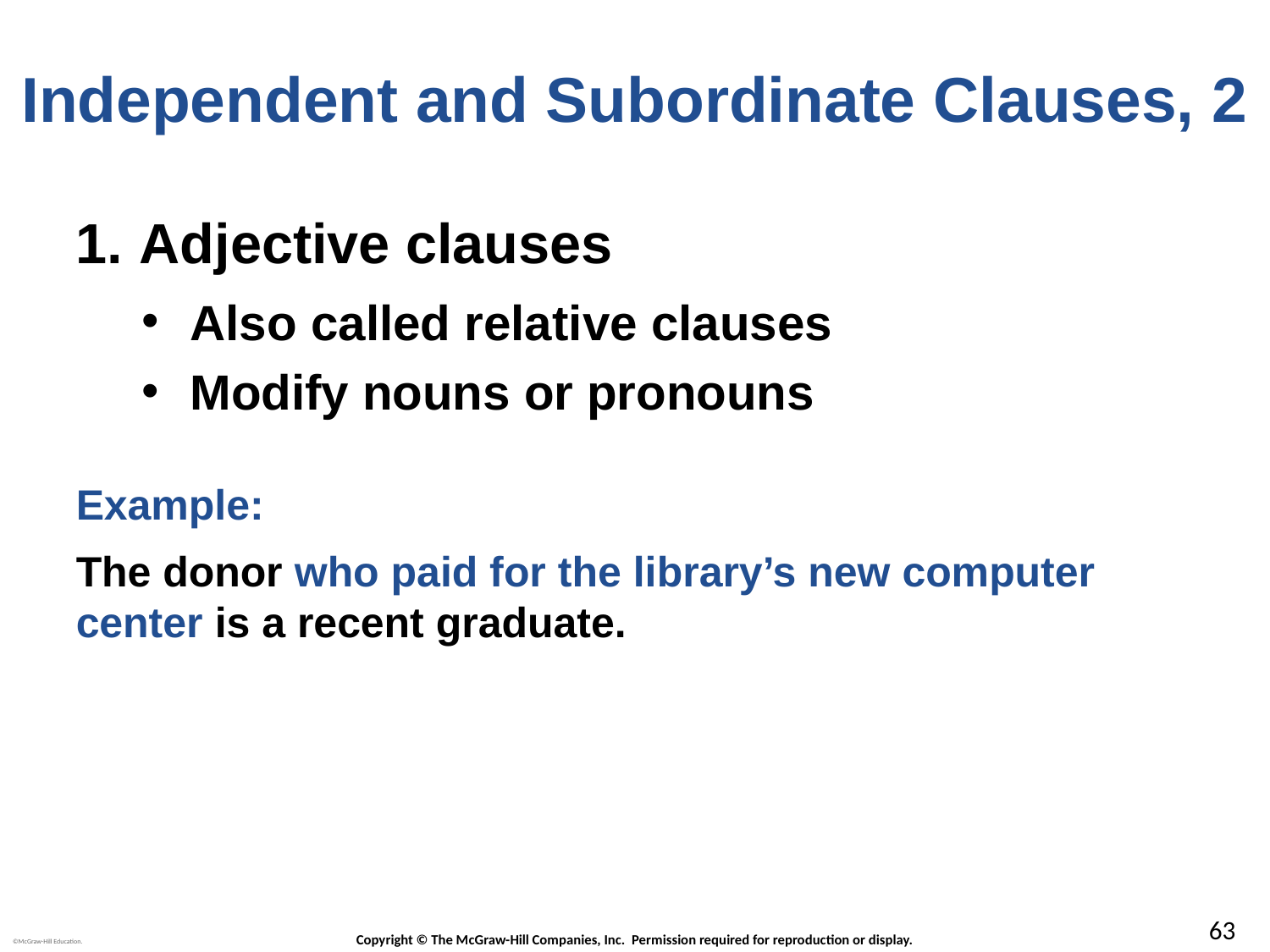

# Independent and Subordinate Clauses, 2
Adjective clauses
Also called relative clauses
Modify nouns or pronouns
Example:
The donor who paid for the library’s new computer center is a recent graduate.